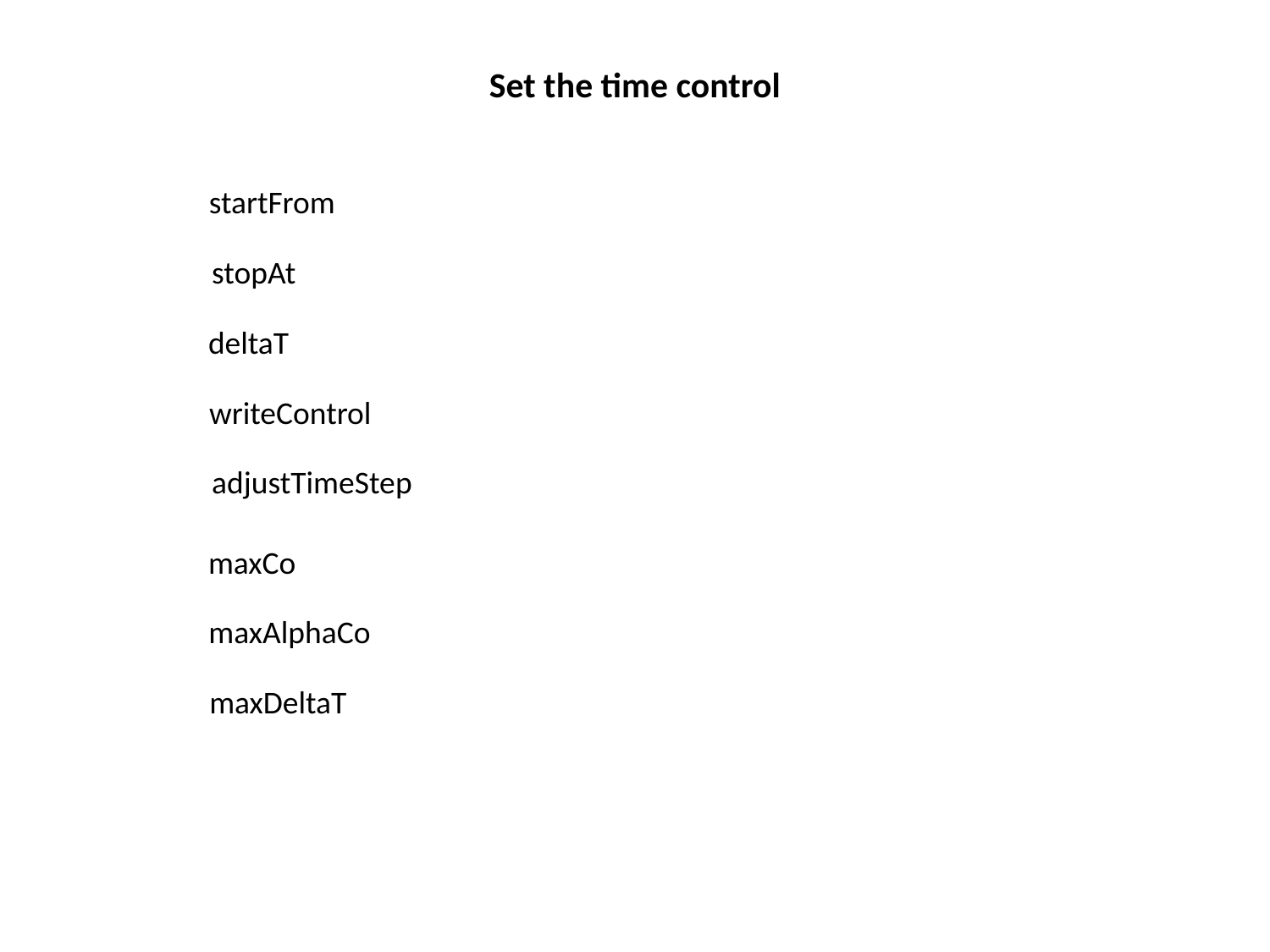

Set the time control
startFrom
stopAt
deltaT
writeControl
adjustTimeStep
maxCo
maxAlphaCo
maxDeltaT